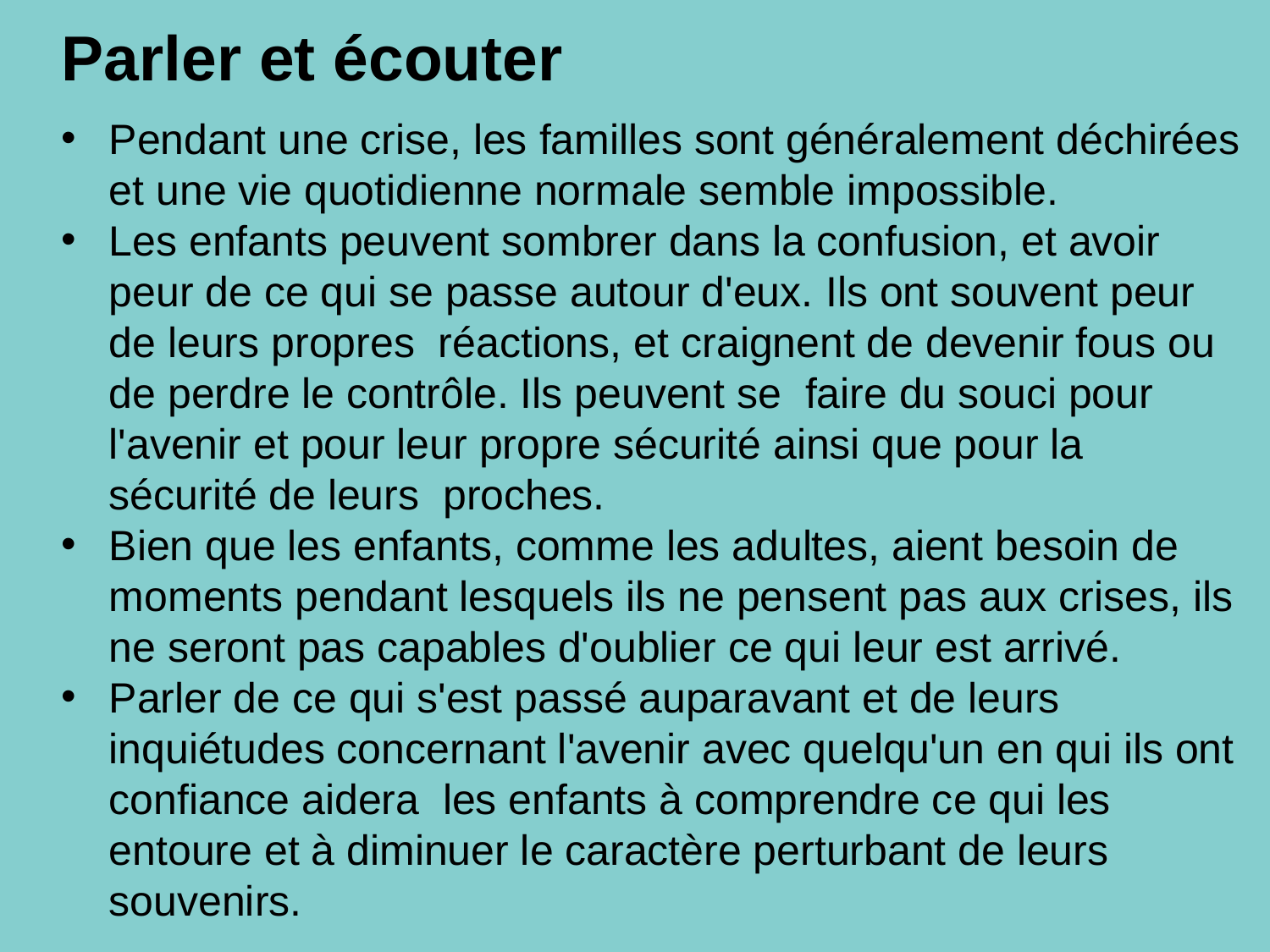

# Parler et écouter
Pendant une crise, les familles sont généralement déchirées et une vie quotidienne normale semble impossible.
Les enfants peuvent sombrer dans la confusion, et avoir peur de ce qui se passe autour d'eux. Ils ont souvent peur de leurs propres  réactions, et craignent de devenir fous ou de perdre le contrôle. Ils peuvent se  faire du souci pour l'avenir et pour leur propre sécurité ainsi que pour la sécurité de leurs  proches.
Bien que les enfants, comme les adultes, aient besoin de   moments pendant lesquels ils ne pensent pas aux crises, ils ne seront pas capables d'oublier ce qui leur est arrivé.
Parler de ce qui s'est passé auparavant et de leurs inquiétudes concernant l'avenir avec quelqu'un en qui ils ont confiance aidera  les enfants à comprendre ce qui les entoure et à diminuer le caractère perturbant de leurs souvenirs.